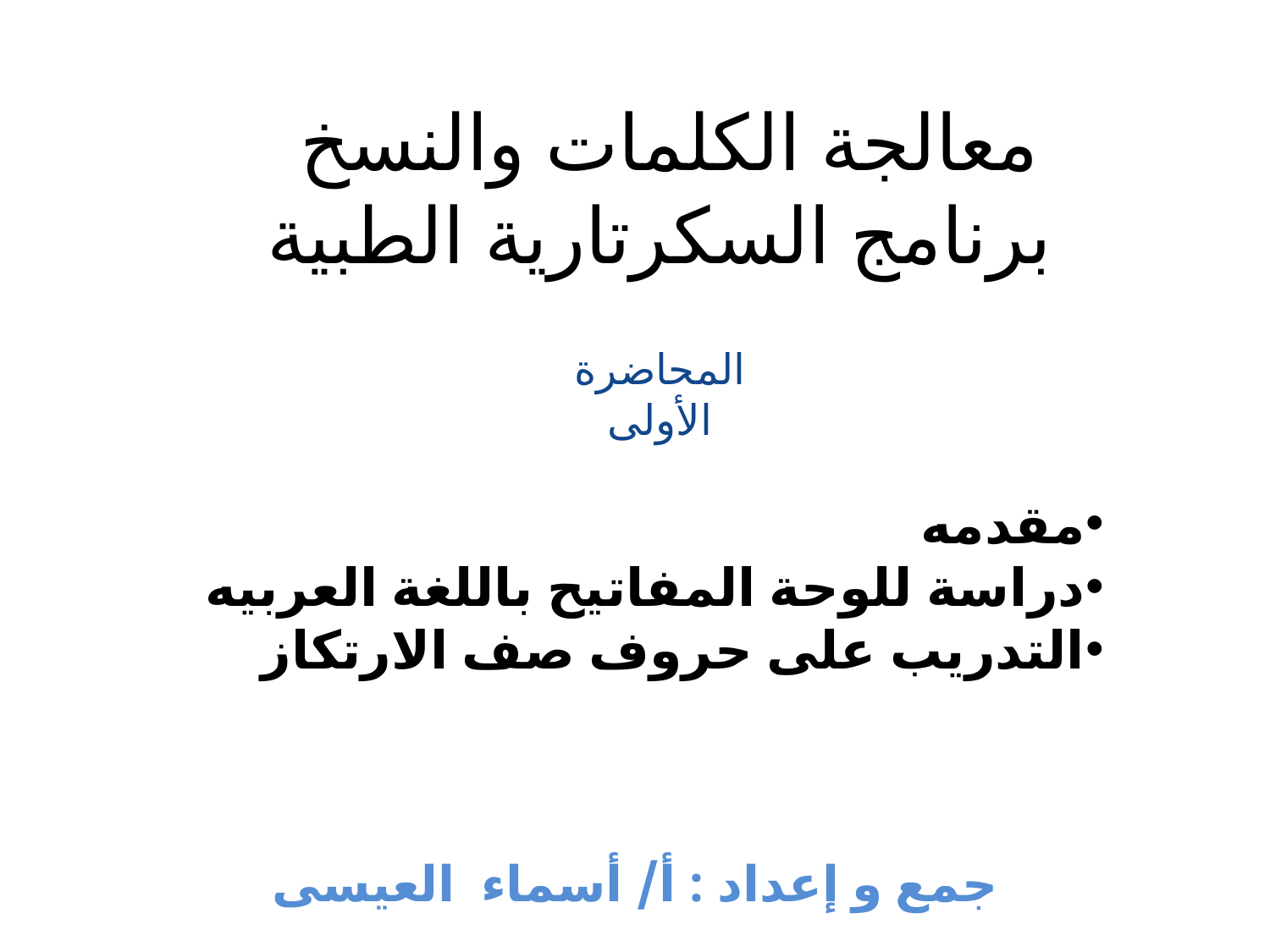

# معالجة الكلمات والنسخ برنامج السكرتارية الطبية
المحاضرة الأولى
مقدمه
دراسة للوحة المفاتيح باللغة العربيه
التدريب على حروف صف الارتكاز
جمع و إعداد : أ/ أسماء  العيسى